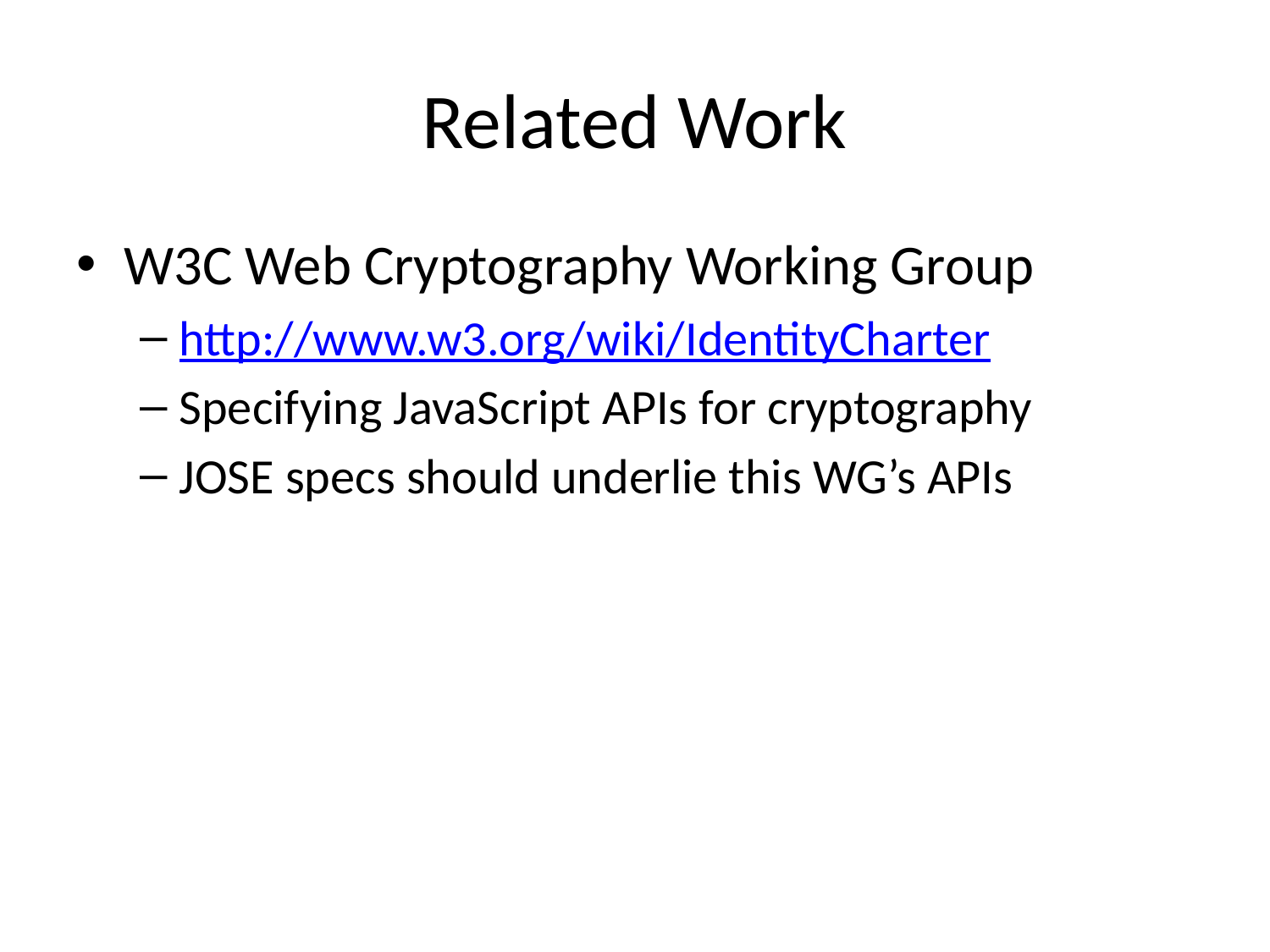

# Related Work
W3C Web Cryptography Working Group
http://www.w3.org/wiki/IdentityCharter
Specifying JavaScript APIs for cryptography
JOSE specs should underlie this WG’s APIs